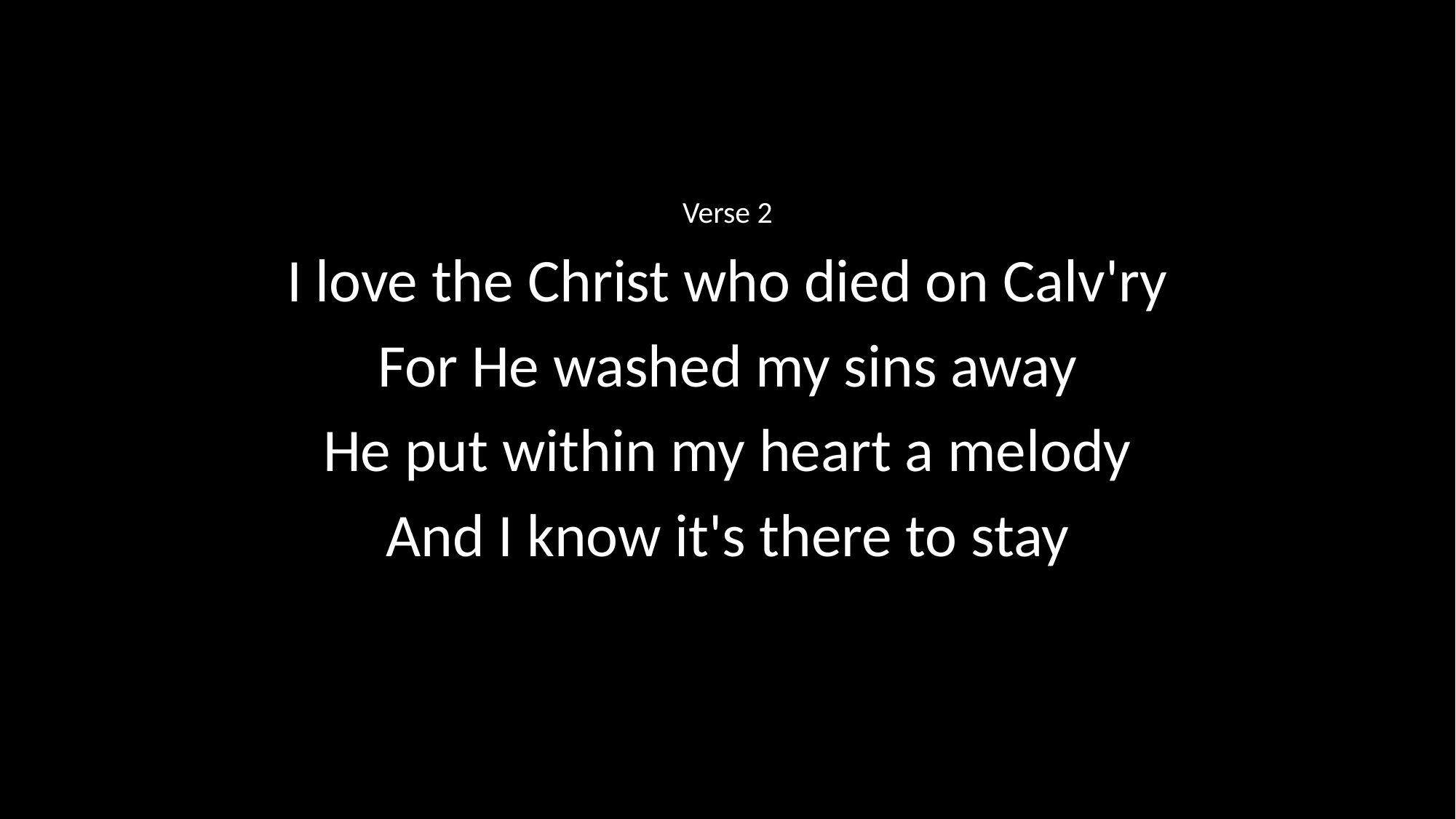

Verse 2
I love the Christ who died on Calv'ry
For He washed my sins away
He put within my heart a melody
And I know it's there to stay